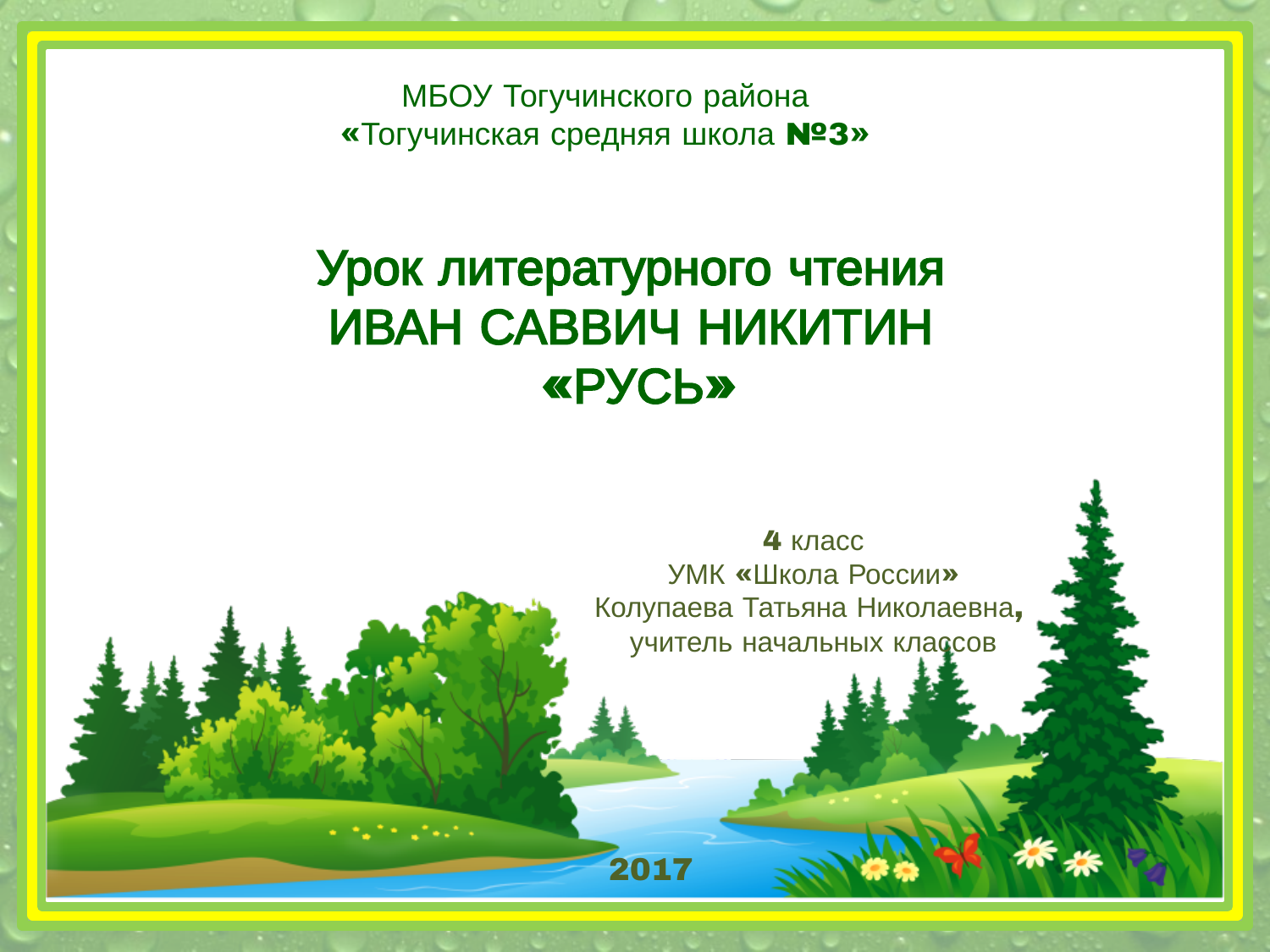

МБОУ Тогучинского района
«Тогучинская средняя школа №3»
Урок литературного чтения
ИВАН САВВИЧ НИКИТИН
«РУСЬ»
4 класс
УМК «Школа России»
Колупаева Татьяна Николаевна,
учитель начальных классов
2017